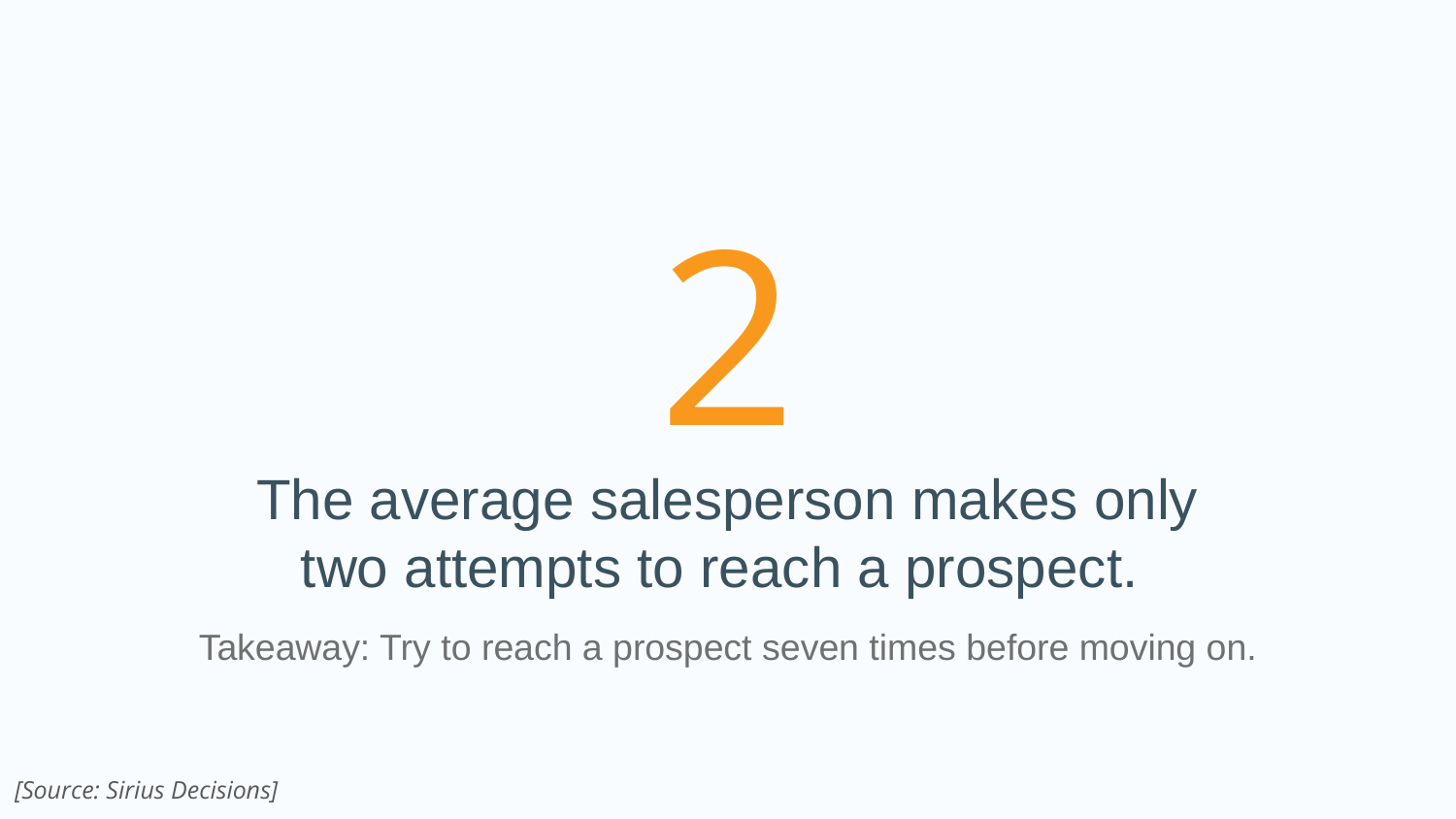

# 2
The average salesperson makes only
two attempts to reach a prospect.
Takeaway: Try to reach a prospect seven times before moving on.
[Source: Sirius Decisions]